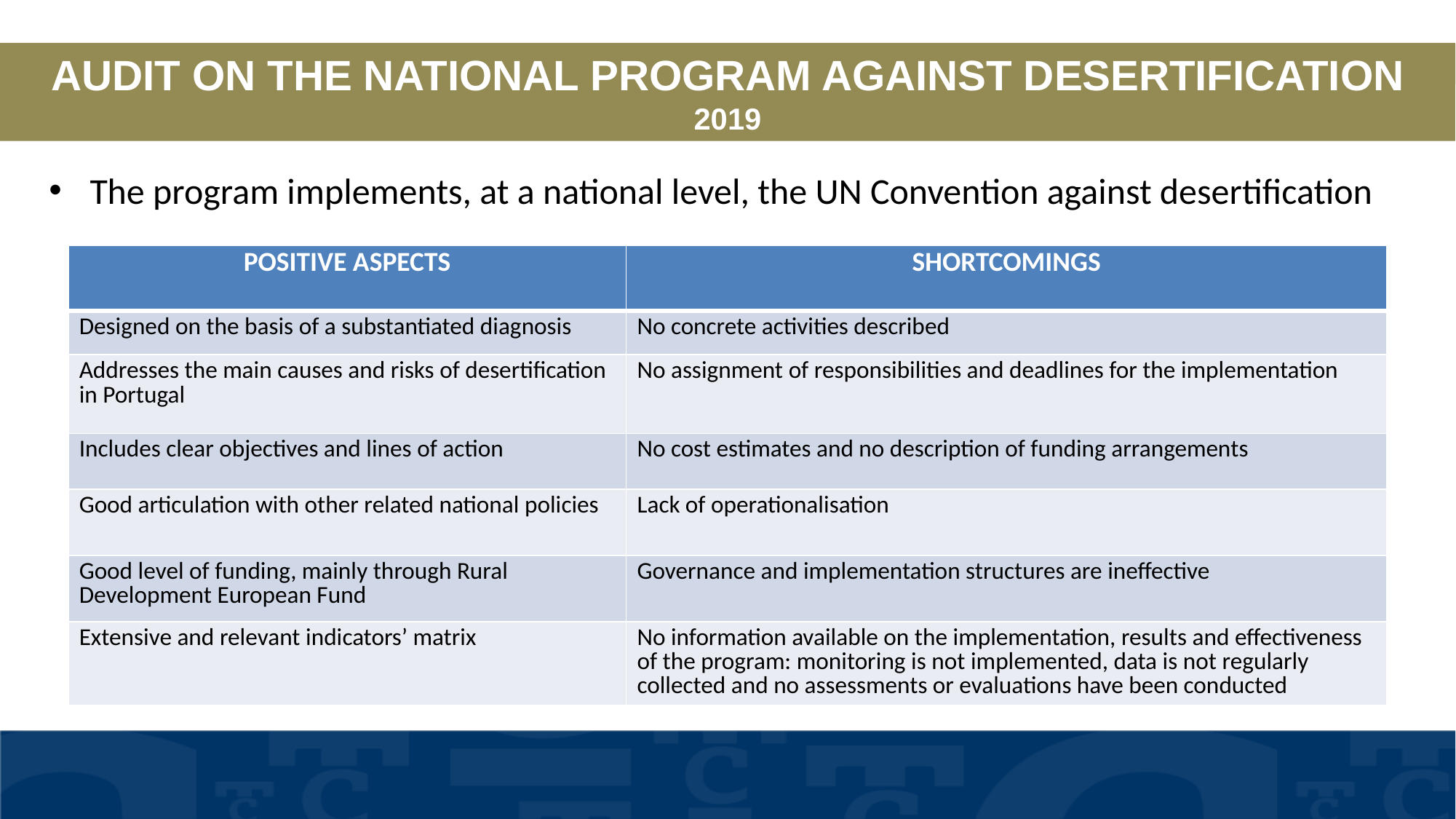

AUDIT ON THE NATIONAL PROGRAM AGAINST DESERTIFICATION
2019
The program implements, at a national level, the UN Convention against desertification

| POSITIVE ASPECTS | SHORTCOMINGS |
| --- | --- |
| Designed on the basis of a substantiated diagnosis | No concrete activities described |
| Addresses the main causes and risks of desertification in Portugal | No assignment of responsibilities and deadlines for the implementation |
| Includes clear objectives and lines of action | No cost estimates and no description of funding arrangements |
| Good articulation with other related national policies | Lack of operationalisation |
| Good level of funding, mainly through Rural Development European Fund | Governance and implementation structures are ineffective |
| Extensive and relevant indicators’ matrix | No information available on the implementation, results and effectiveness of the program: monitoring is not implemented, data is not regularly collected and no assessments or evaluations have been conducted |